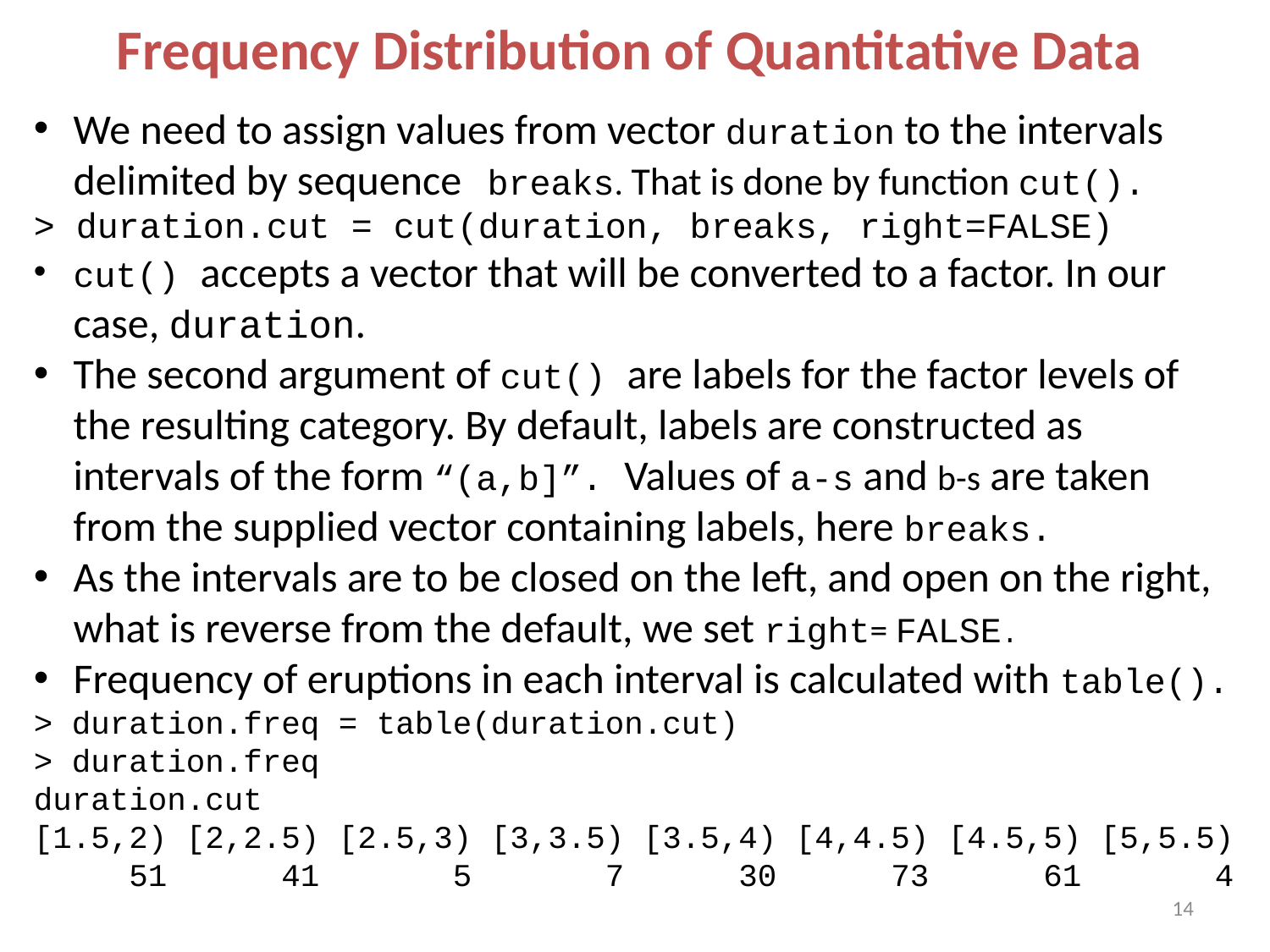

# Frequency Distribution of Quantitative Data
We need to assign values from vector duration to the intervals delimited by sequence breaks. That is done by function cut().
> duration.cut = cut(duration, breaks, right=FALSE)
cut() accepts a vector that will be converted to a factor. In our case, duration.
The second argument of cut() are labels for the factor levels of the resulting category. By default, labels are constructed as intervals of the form “(a,b]”. Values of a-s and b-s are taken from the supplied vector containing labels, here breaks.
As the intervals are to be closed on the left, and open on the right, what is reverse from the default, we set right= FALSE.
Frequency of eruptions in each interval is calculated with table().
> duration.freq = table(duration.cut)
> duration.freq
duration.cut
[1.5,2) [2,2.5) [2.5,3) [3,3.5) [3.5,4) [4,4.5) [4.5,5) [5,5.5)
     51      41       5       7      30      73      61       4
14